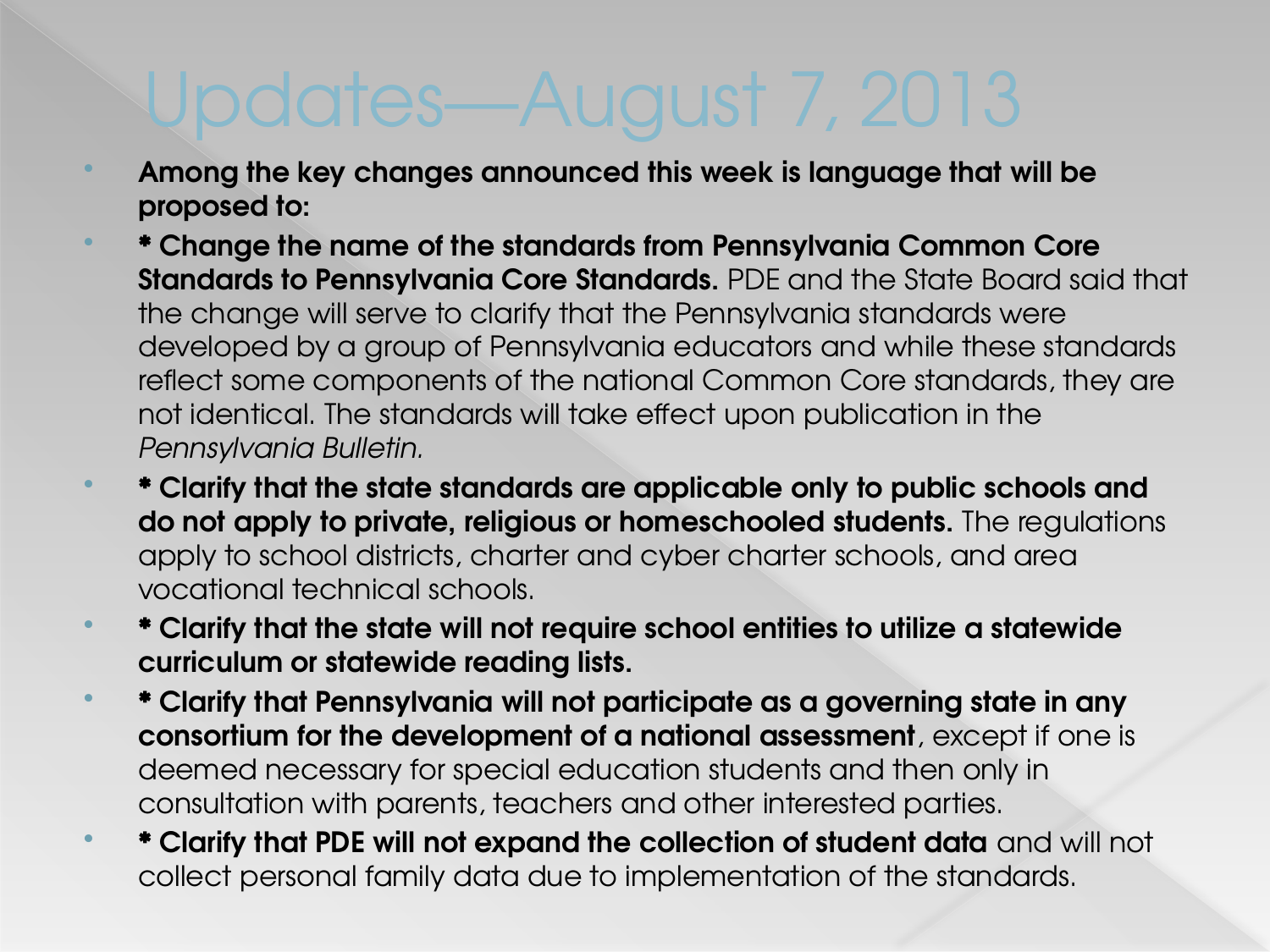

# Updates—August 7, 2013
Among the key changes announced this week is language that will be proposed to:
* Change the name of the standards from Pennsylvania Common Core Standards to Pennsylvania Core Standards. PDE and the State Board said that the change will serve to clarify that the Pennsylvania standards were developed by a group of Pennsylvania educators and while these standards reflect some components of the national Common Core standards, they are not identical. The standards will take effect upon publication in the Pennsylvania Bulletin.
* Clarify that the state standards are applicable only to public schools and do not apply to private, religious or homeschooled students. The regulations apply to school districts, charter and cyber charter schools, and area vocational technical schools.
* Clarify that the state will not require school entities to utilize a statewide curriculum or statewide reading lists.
* Clarify that Pennsylvania will not participate as a governing state in any consortium for the development of a national assessment, except if one is deemed necessary for special education students and then only in consultation with parents, teachers and other interested parties.
* Clarify that PDE will not expand the collection of student data and will not collect personal family data due to implementation of the standards.